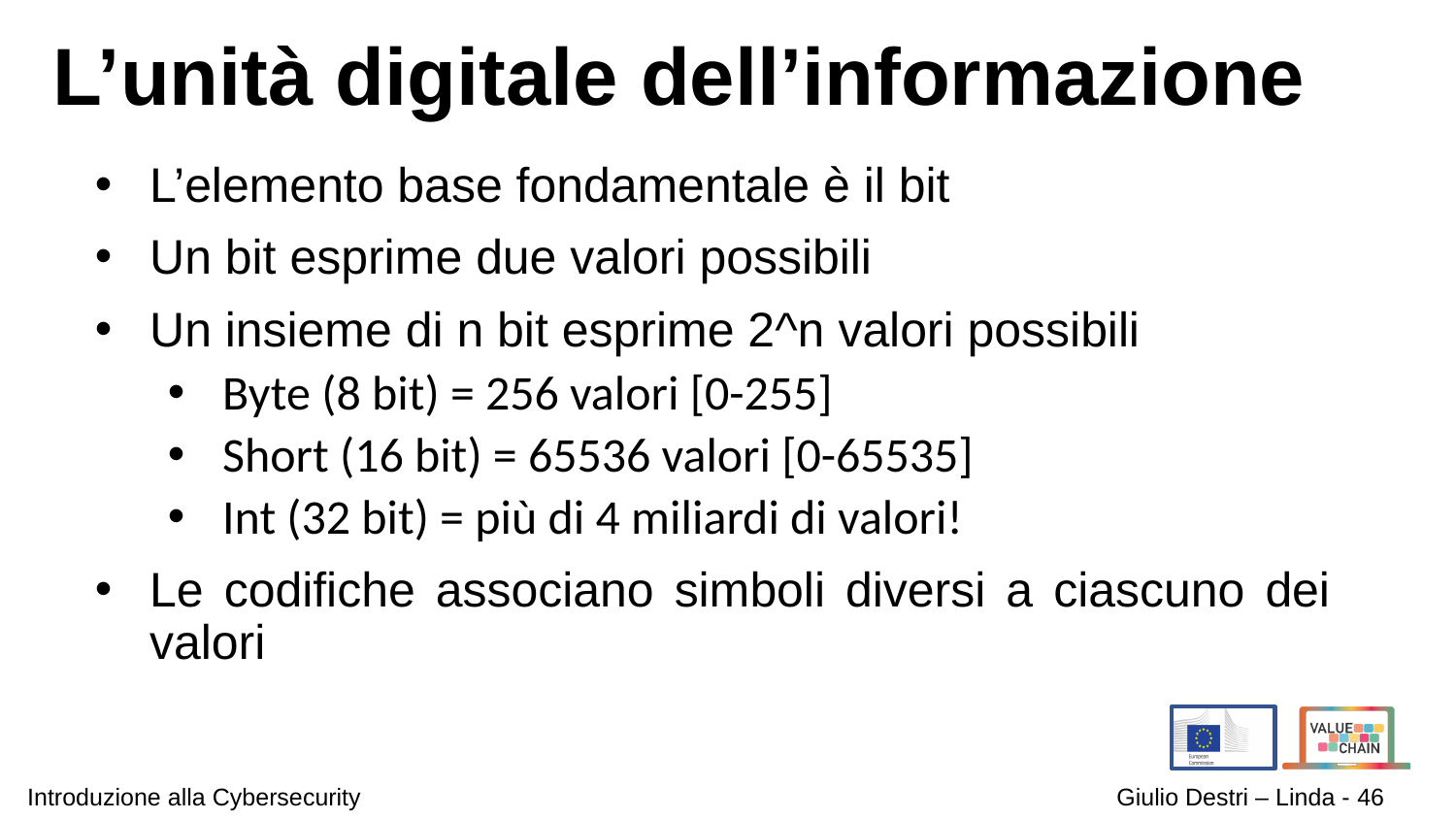

# L’unità digitale dell’informazione
L’elemento base fondamentale è il bit
Un bit esprime due valori possibili
Un insieme di n bit esprime 2^n valori possibili
Byte (8 bit) = 256 valori [0-255]
Short (16 bit) = 65536 valori [0-65535]
Int (32 bit) = più di 4 miliardi di valori!
Le codifiche associano simboli diversi a ciascuno dei valori